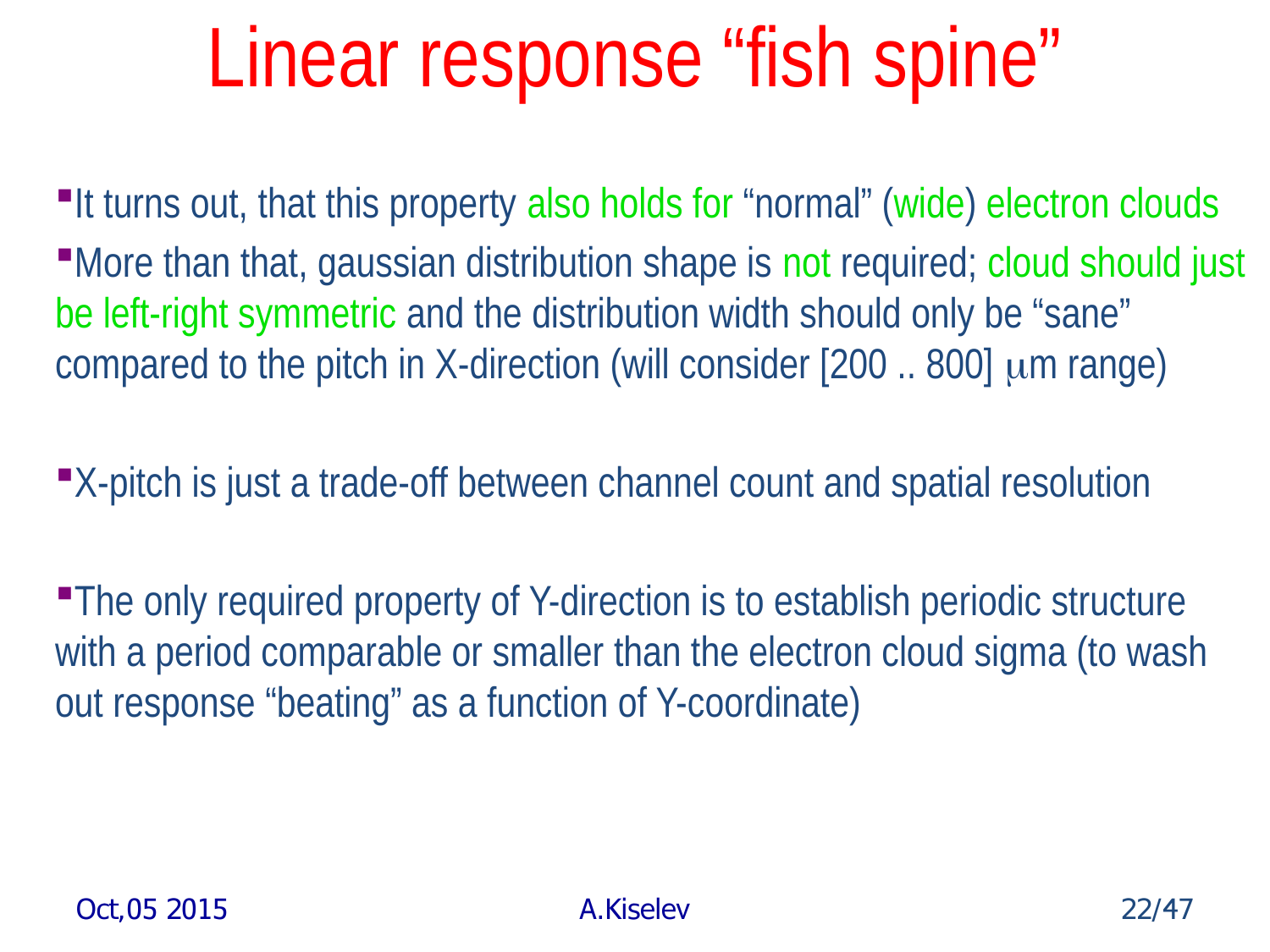

Linear response “fish spine”
It turns out, that this property also holds for “normal” (wide) electron clouds
More than that, gaussian distribution shape is not required; cloud should just be left-right symmetric and the distribution width should only be “sane” compared to the pitch in X-direction (will consider [200 .. 800] μm range)

X-pitch is just a trade-off between channel count and spatial resolution

The only required property of Y-direction is to establish periodic structure with a period comparable or smaller than the electron cloud sigma (to wash out response “beating” as a function of Y-coordinate)
Oct,05 2015
A.Kiselev
22/47